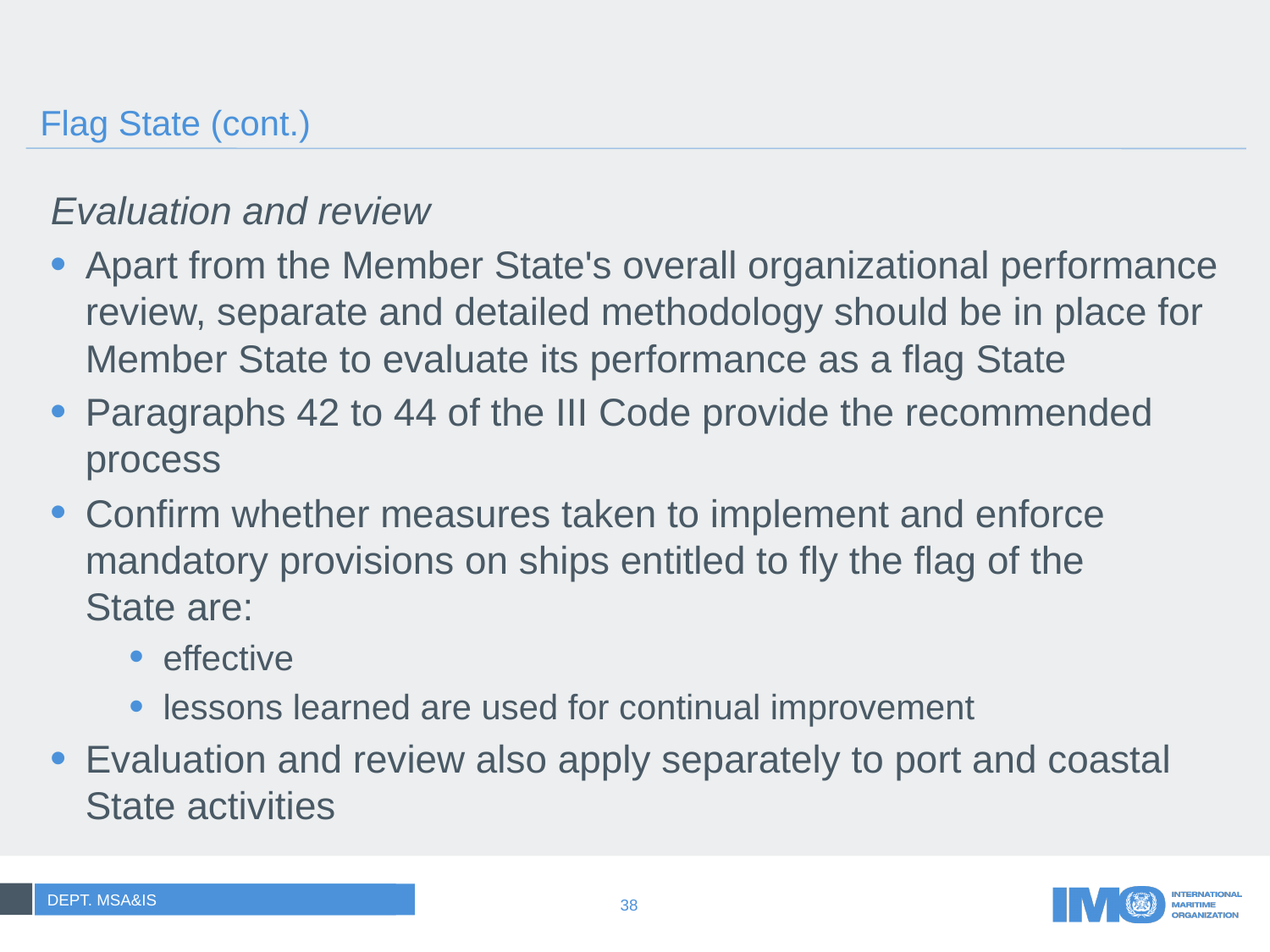

# Flag State (cont.)
Evaluation and review
Apart from the Member State's overall organizational performance review, separate and detailed methodology should be in place for Member State to evaluate its performance as a flag State
Paragraphs 42 to 44 of the III Code provide the recommended process
Confirm whether measures taken to implement and enforce mandatory provisions on ships entitled to fly the flag of the
State are:
effective
lessons learned are used for continual improvement
Evaluation and review also apply separately to port and coastal State activities